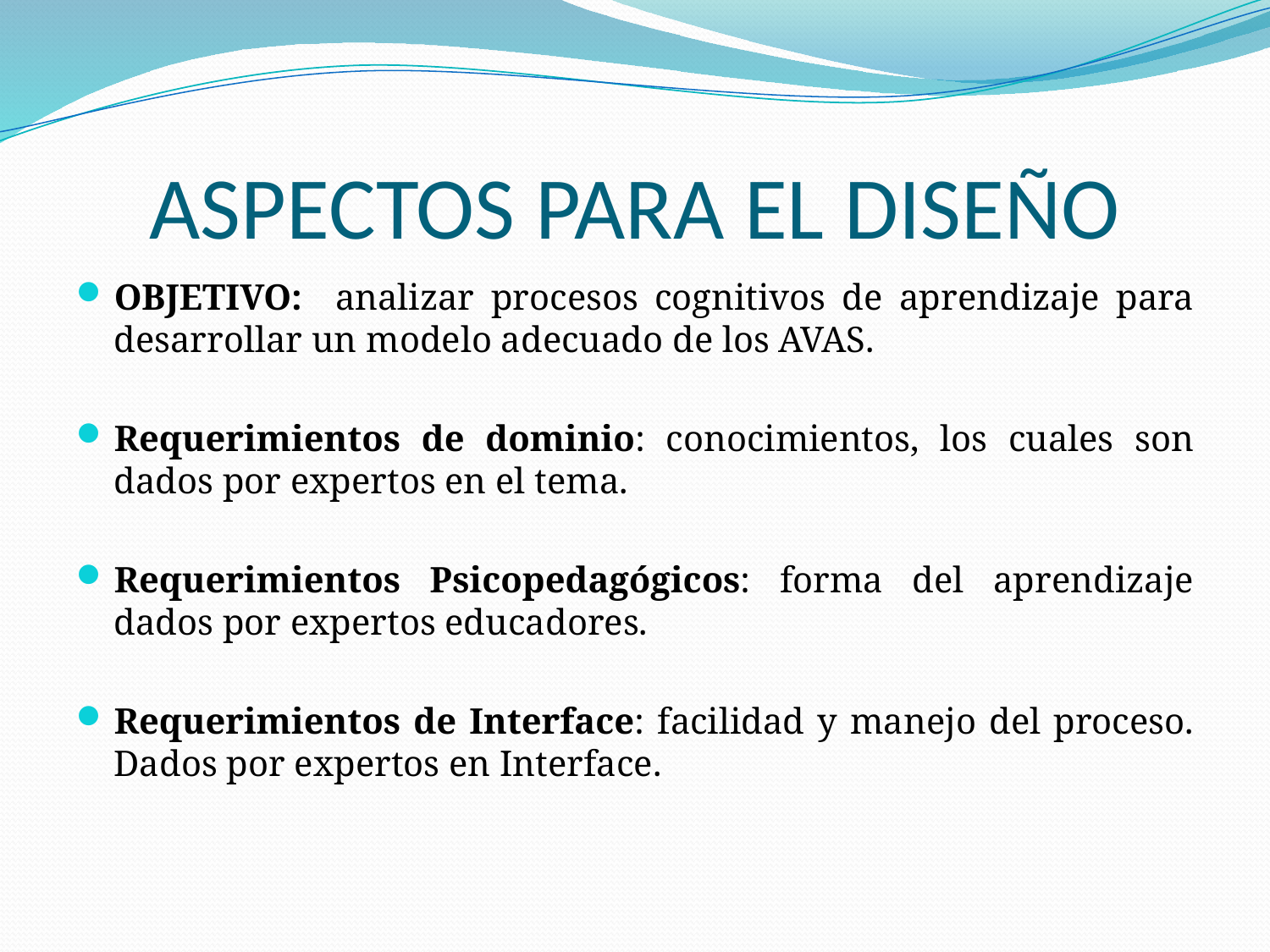

# ASPECTOS PARA EL DISEÑO
OBJETIVO:  analizar procesos cognitivos de aprendizaje para desarrollar un modelo adecuado de los AVAS.

Requerimientos de dominio: conocimientos, los cuales son dados por expertos en el tema.

Requerimientos Psicopedagógicos: forma del aprendizaje dados por expertos educadores.

Requerimientos de Interface: facilidad y manejo del proceso. Dados por expertos en Interface.